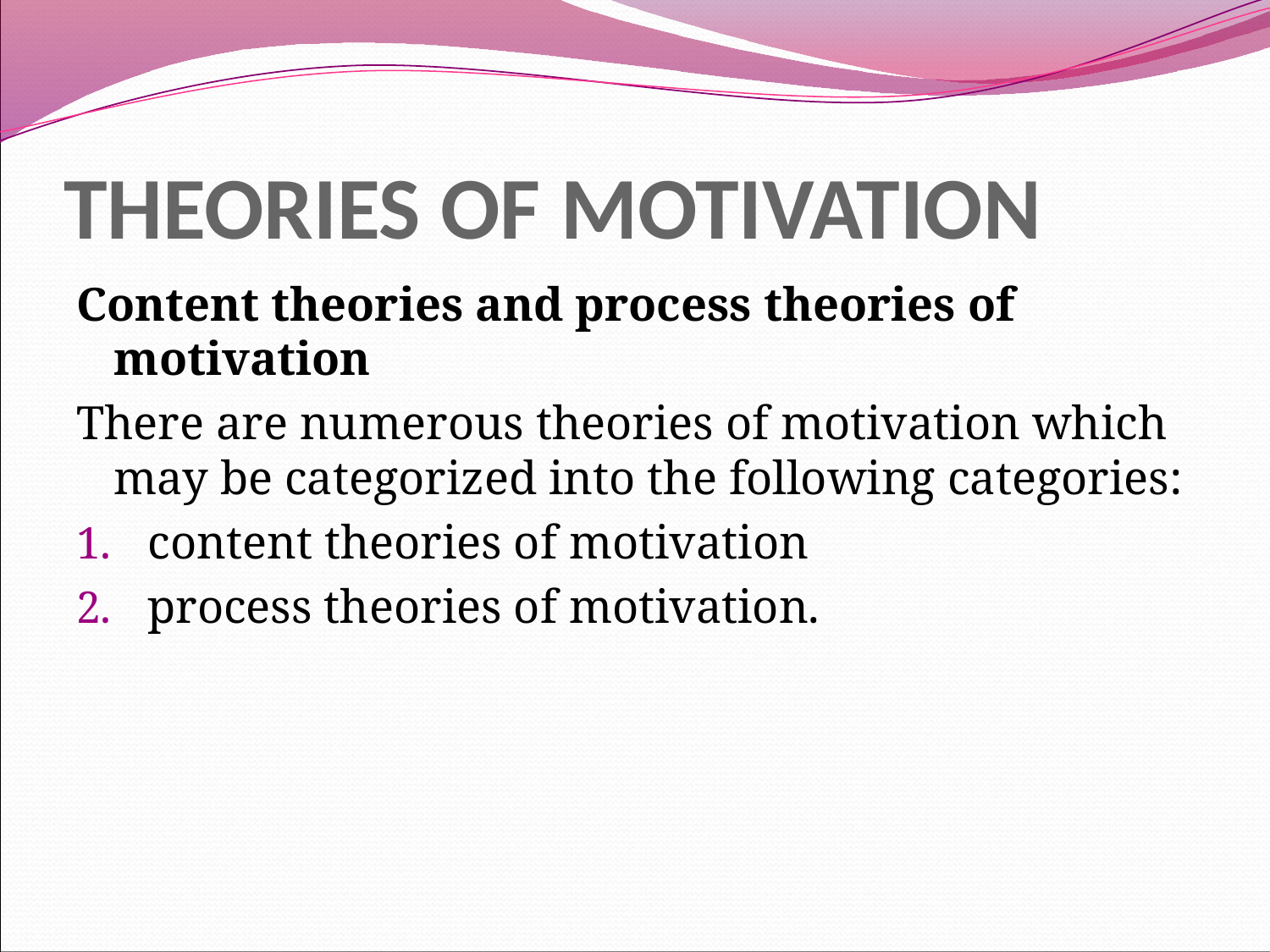

# THEORIES OF MOTIVATION
Content theories and process theories of motivation
There are numerous theories of motivation which may be categorized into the following categories:
content theories of motivation
process theories of motivation.